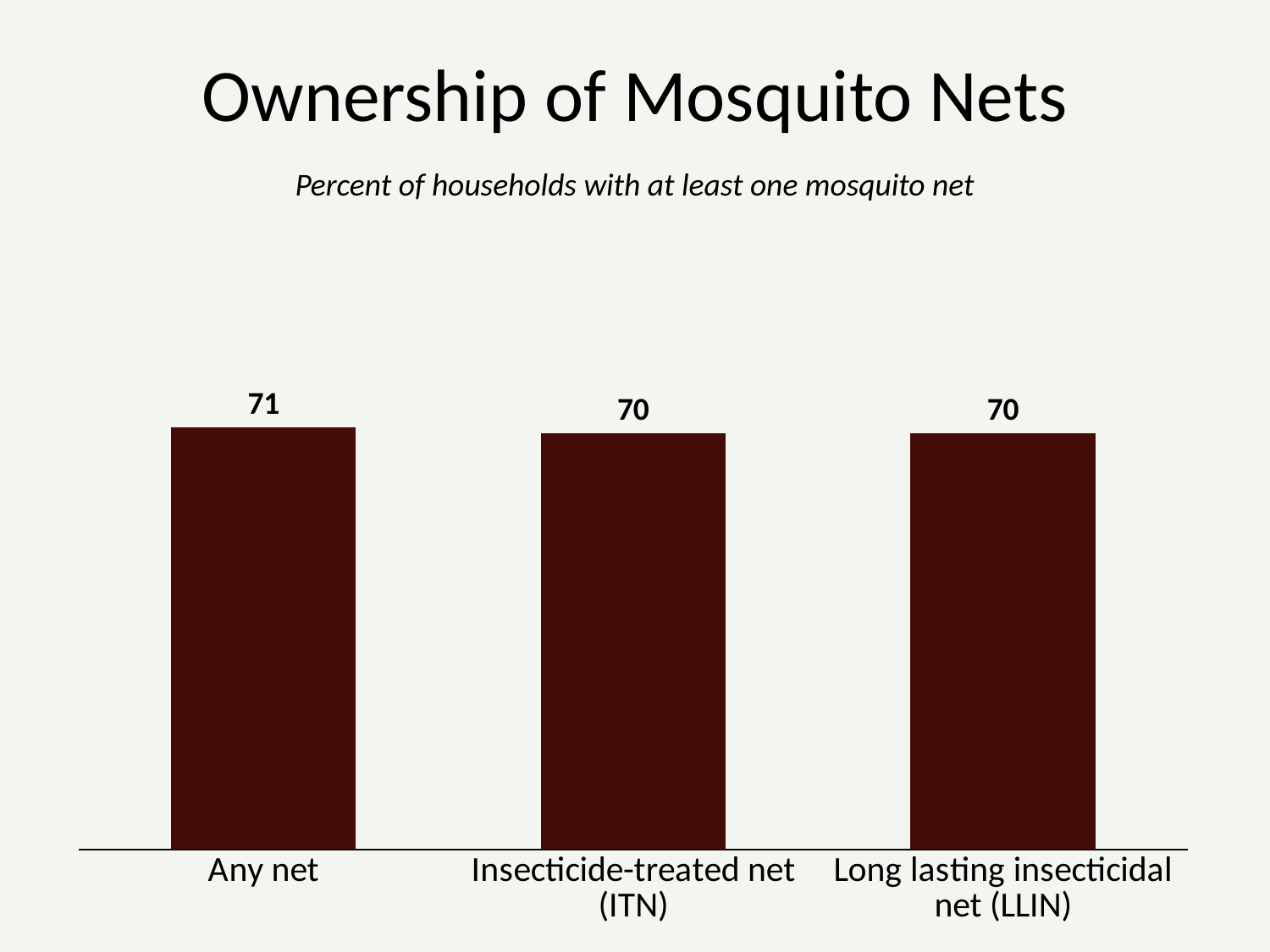

Ownership of Mosquito Nets
Percent of households with at least one mosquito net

### Chart

| Category |  |
|---|---|
| Any net | 71.0 |
| Insecticide-treated net (ITN) | 70.0 |
| Long lasting insecticidal net (LLIN) | 70.0 |